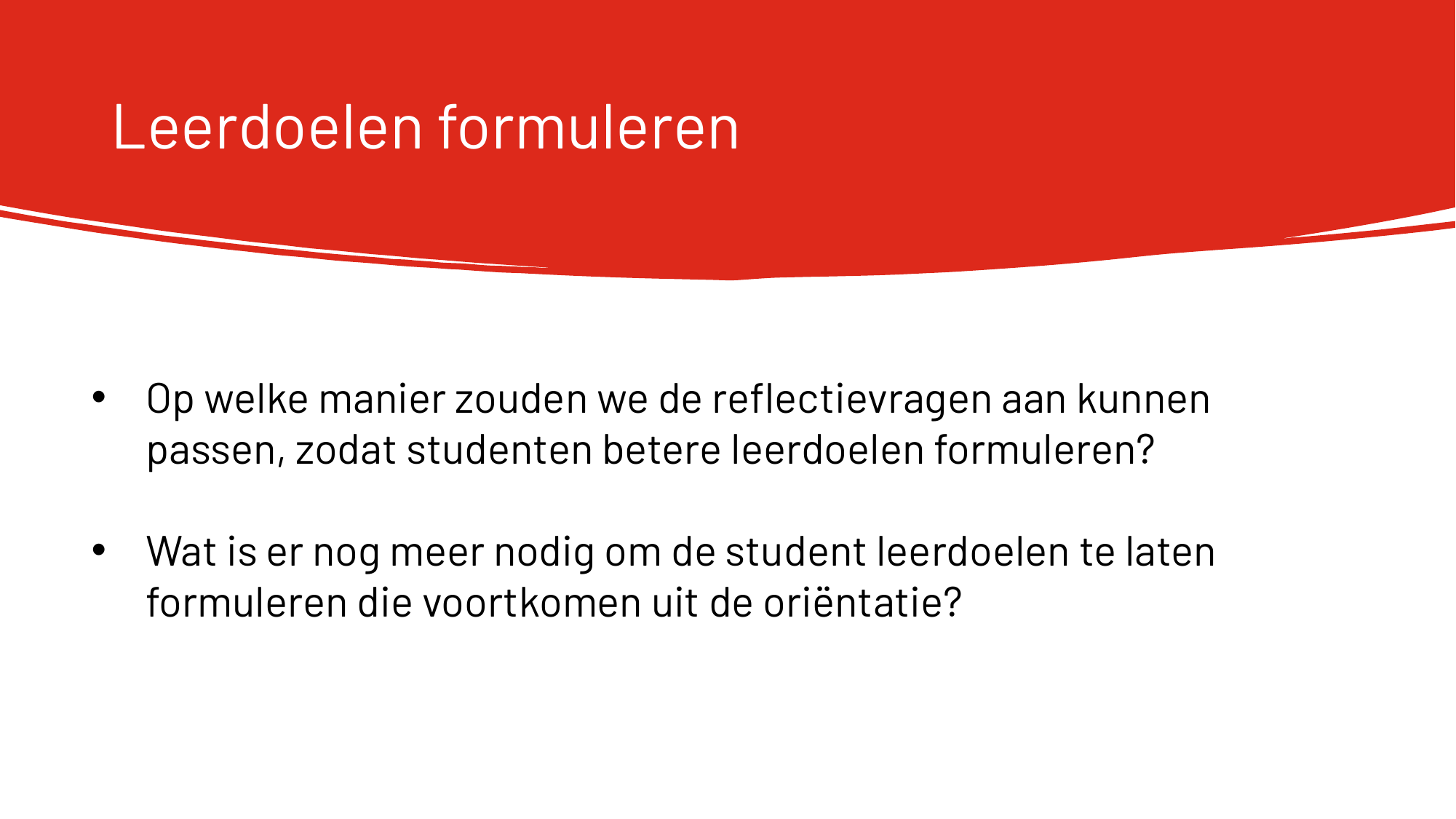

# Leerdoelen formuleren

Op welke manier zouden we de reflectievragen aan kunnen passen, zodat studenten betere leerdoelen formuleren?

Wat is er nog meer nodig om de student leerdoelen te laten formuleren die voortkomen uit de oriëntatie?